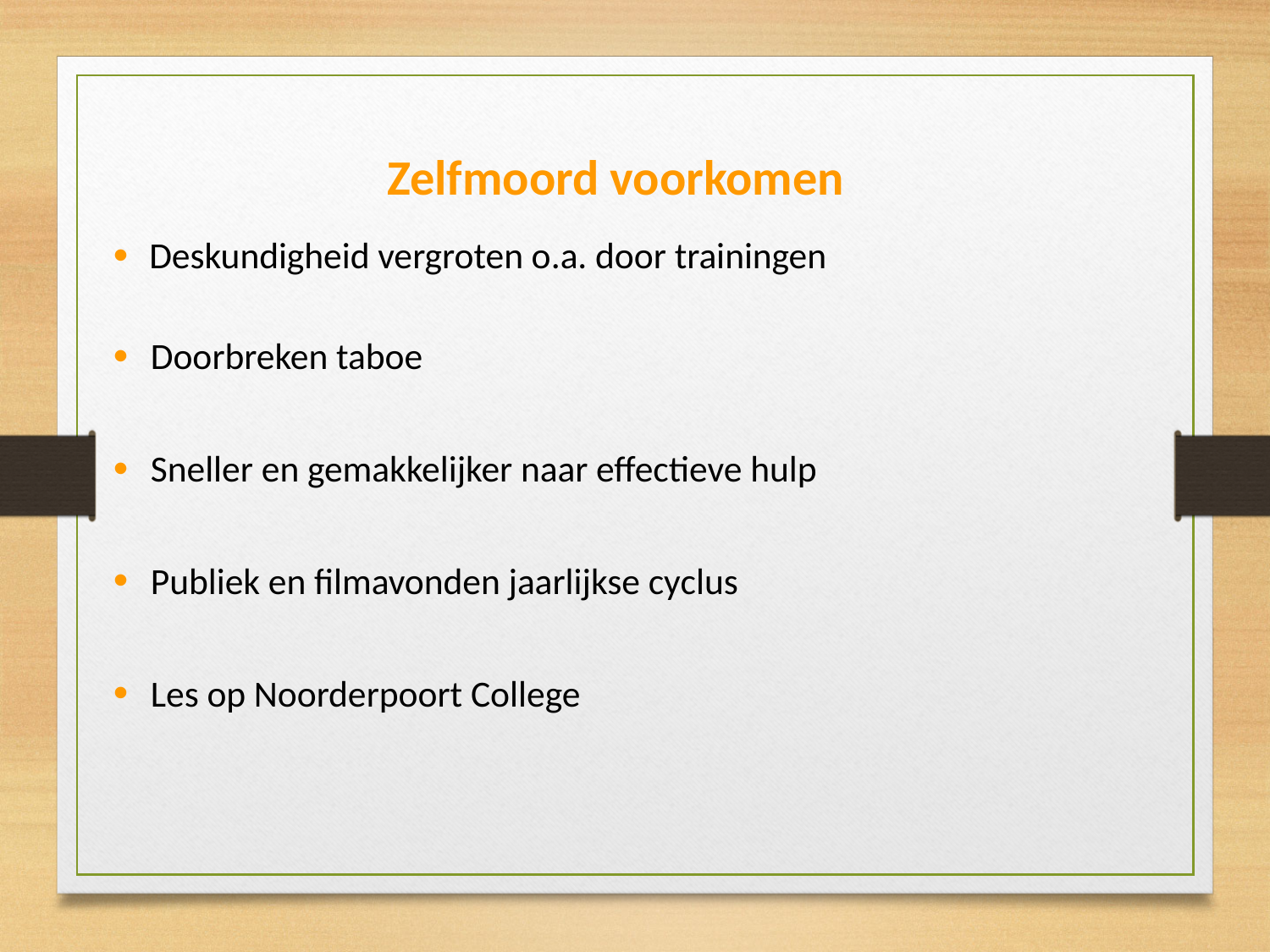

Zelfmoord voorkomen
Deskundigheid vergroten o.a. door trainingen
Doorbreken taboe

Sneller en gemakkelijker naar effectieve hulp

Publiek en filmavonden jaarlijkse cyclus

Les op Noorderpoort College